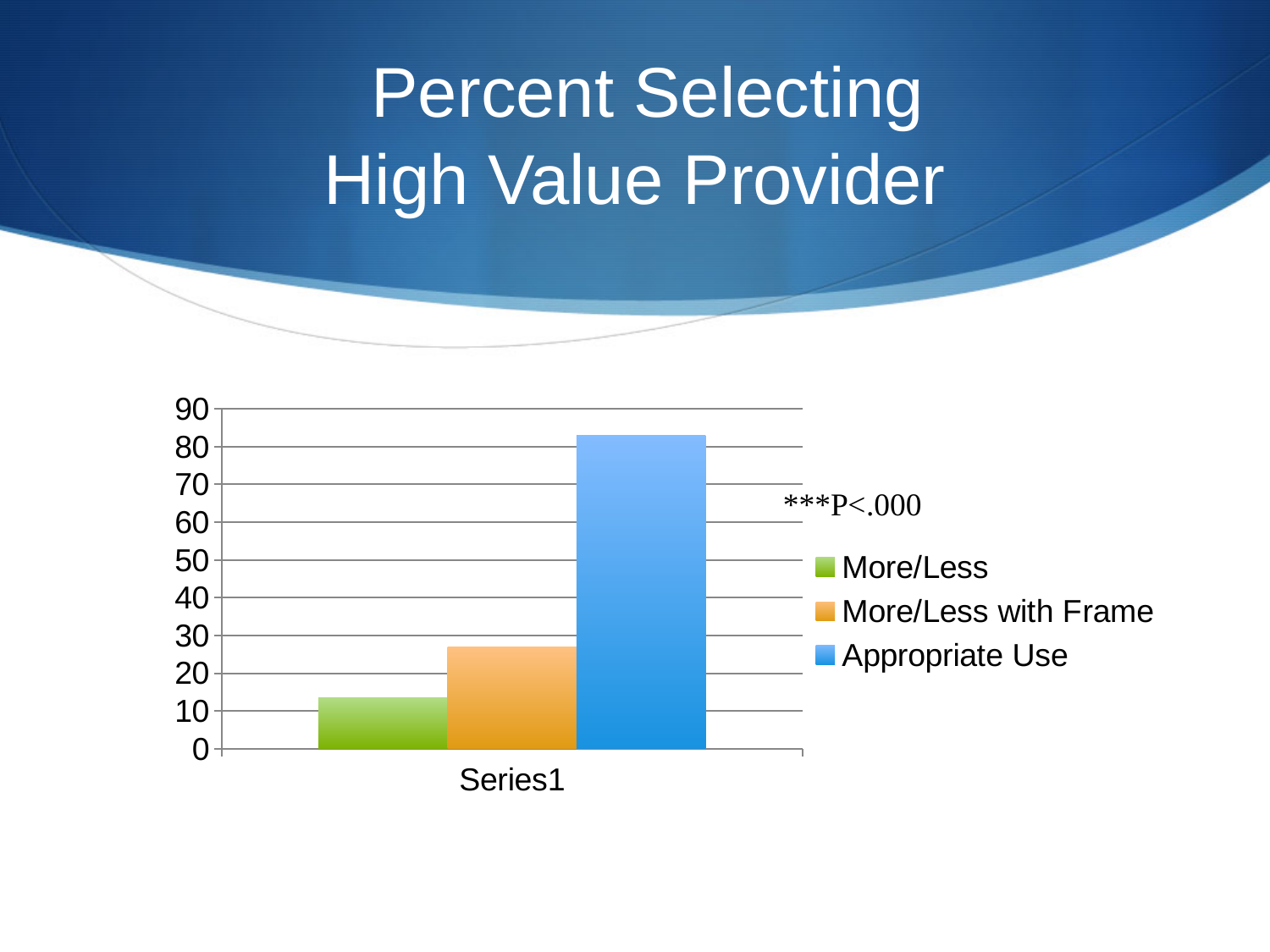

# Percent Selecting High Value Provider

### Chart

| Category | More/Less | More/Less with Frame | Appropriate Use |
|---|---|---|---|
|  | 13.5 | 27.0 | 83.0 |